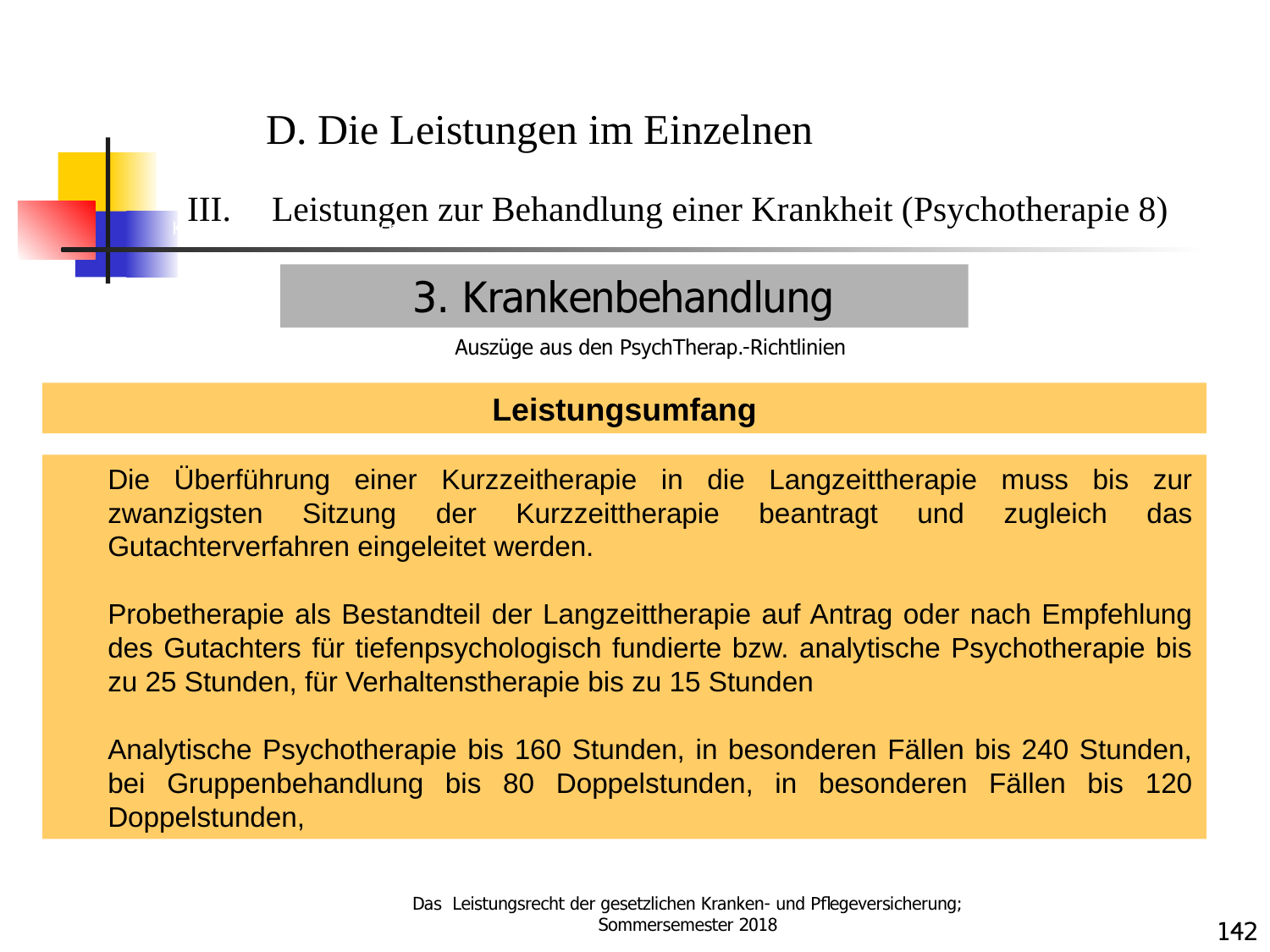

Krankenbehandlung 8 (Psychotherap. Behandlung)
D. Die Leistungen im Einzelnen

Leistungen zur Behandlung einer Krankheit (Psychotherapie 8)
3. Krankenbehandlung
Auszüge aus den PsychTherap.-Richtlinien
Leistungsumfang
Die Überführung einer Kurzzeitherapie in die Langzeittherapie muss bis zur zwanzigsten Sitzung der Kurzzeittherapie beantragt und zugleich das Gutachterverfahren eingeleitet werden.

Probetherapie als Bestandteil der Langzeittherapie auf Antrag oder nach Empfehlung des Gutachters für tiefenpsychologisch fundierte bzw. analytische Psychotherapie bis zu 25 Stunden, für Verhaltenstherapie bis zu 15 Stunden

Analytische Psychotherapie bis 160 Stunden, in besonderen Fällen bis 240 Stunden, bei Gruppenbehandlung bis 80 Doppelstunden, in besonderen Fällen bis 120 Doppelstunden,
Krankheit
Das  Leistungsrecht der gesetzlichen Kranken- und Pflegeversicherung; Sommersemester 2018
142